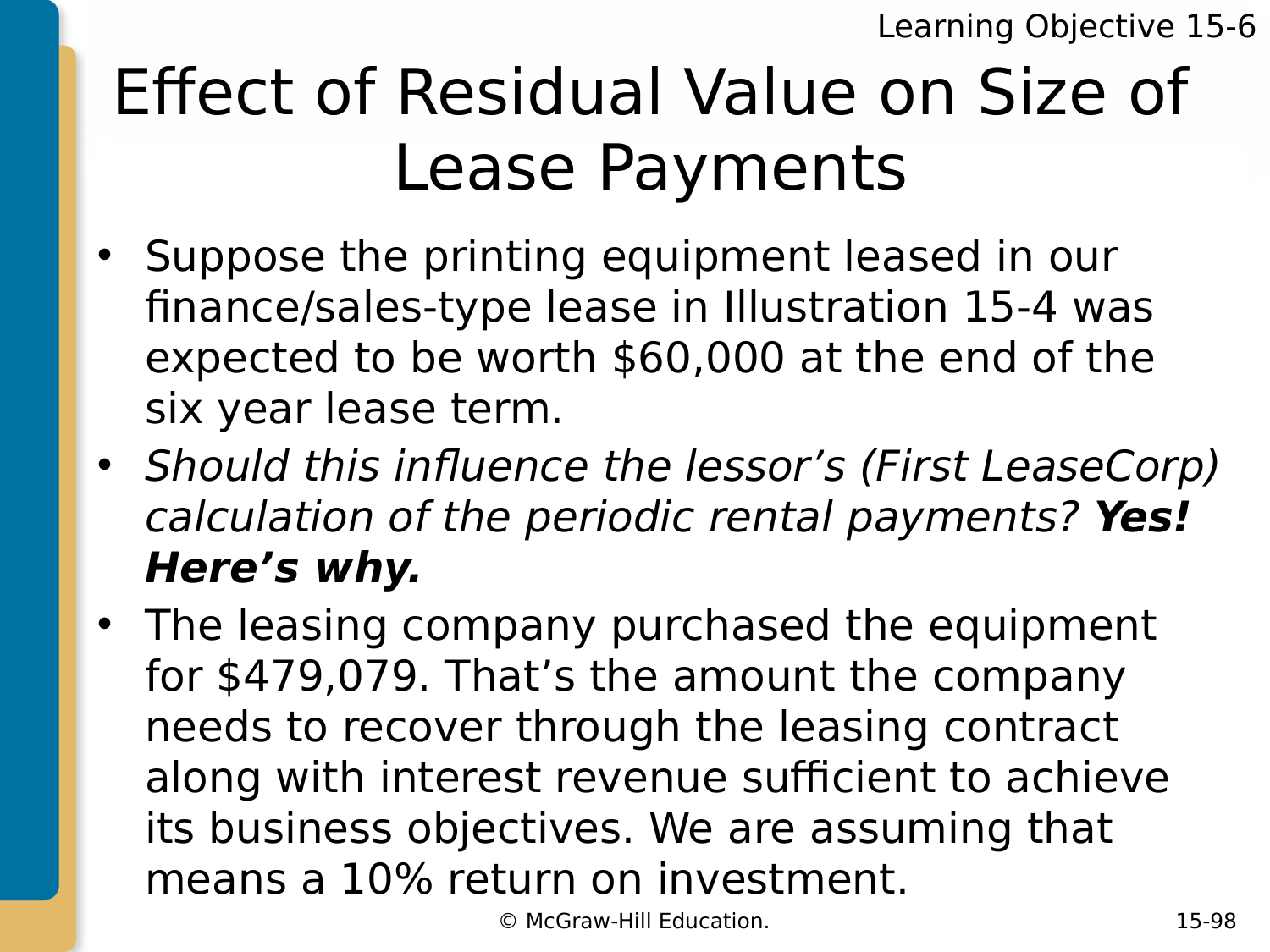

Learning Objective 15-6
# Effect of Residual Value on Size of Lease Payments
Suppose the printing equipment leased in our finance/sales-type lease in Illustration 15-4 was expected to be worth $60,000 at the end of the six year lease term.
Should this influence the lessor’s (First LeaseCorp) calculation of the periodic rental payments? Yes! Here’s why.
The leasing company purchased the equipment for $479,079. That’s the amount the company needs to recover through the leasing contract along with interest revenue sufficient to achieve its business objectives. We are assuming that means a 10% return on investment.